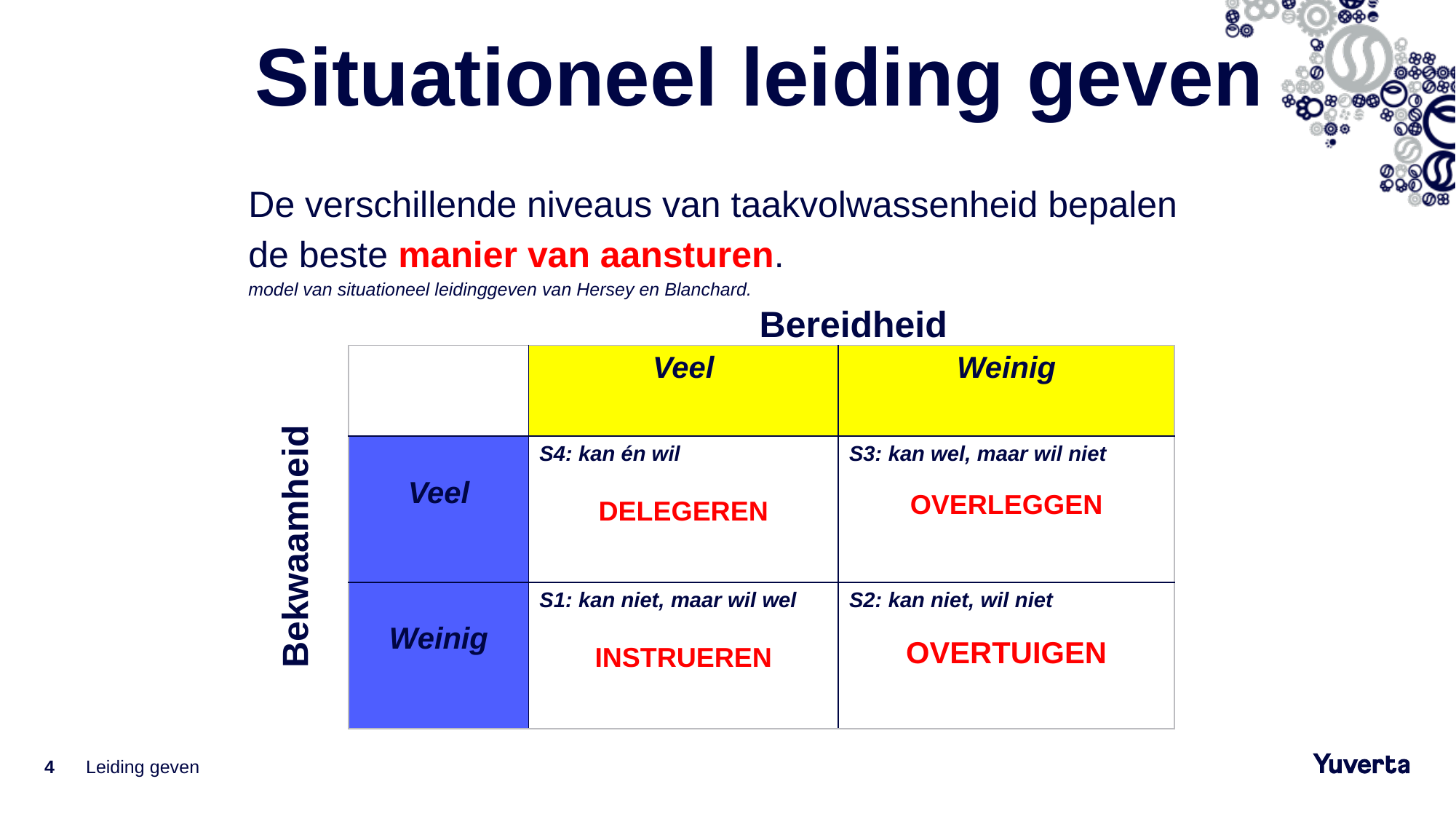

# Situationeel leiding geven
De verschillende niveaus van taakvolwassenheid bepalen de beste manier van aansturen.
model van situationeel leidinggeven van Hersey en Blanchard.
Bereidheid

|  | Veel | Weinig |
| --- | --- | --- |
| Veel | S4: kan én wil DELEGEREN | S3: kan wel, maar wil niet OVERLEGGEN |
| Weinig | S1: kan niet, maar wil wel INSTRUEREN | S2: kan niet, wil niet OVERTUIGEN |
Bekwaamheid

4
Leiding geven